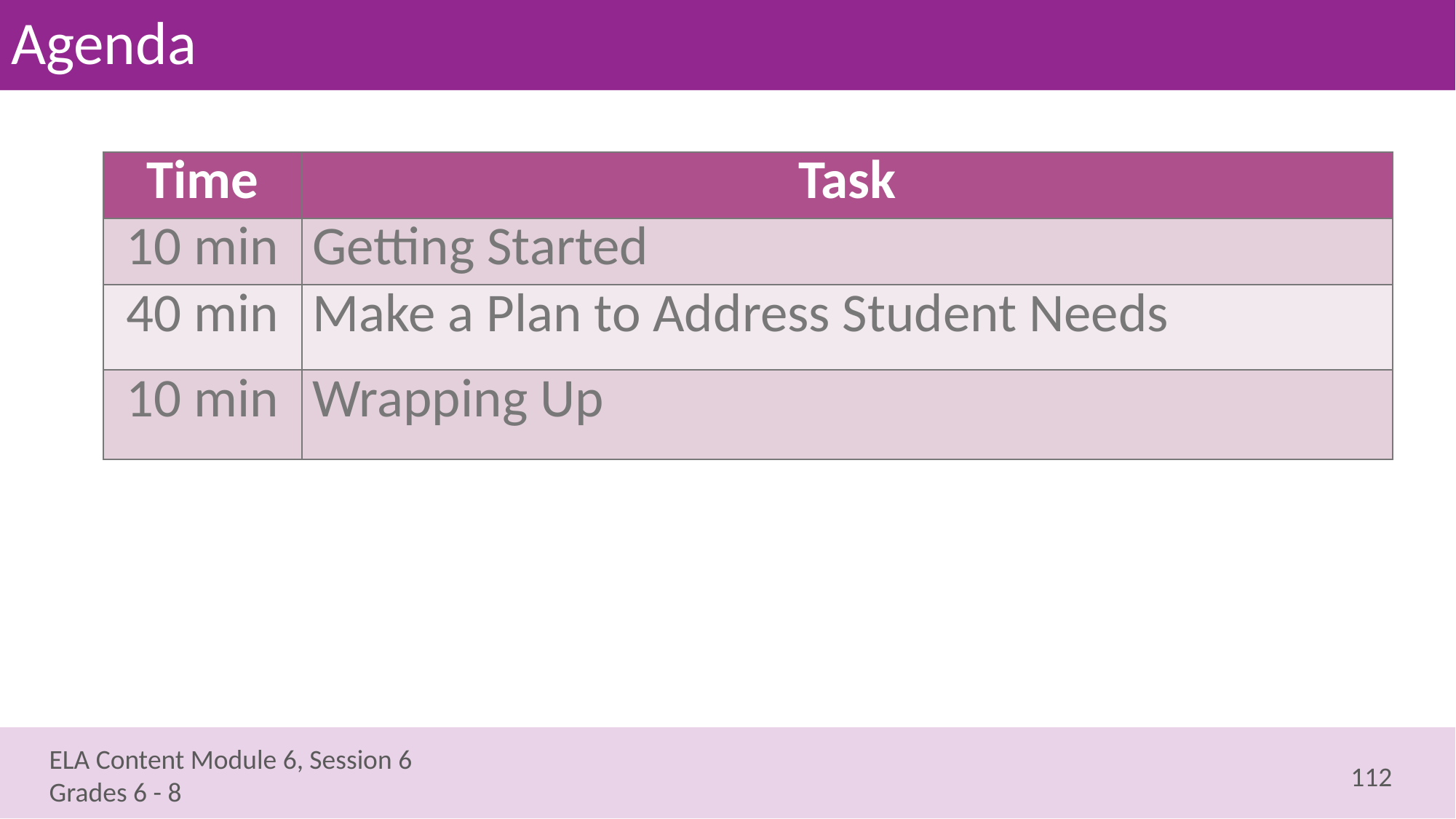

# Agenda
| Time | Task |
| --- | --- |
| 10 min | Getting Started |
| 40 min | Make a Plan to Address Student Needs |
| 10 min | Wrapping Up |
112